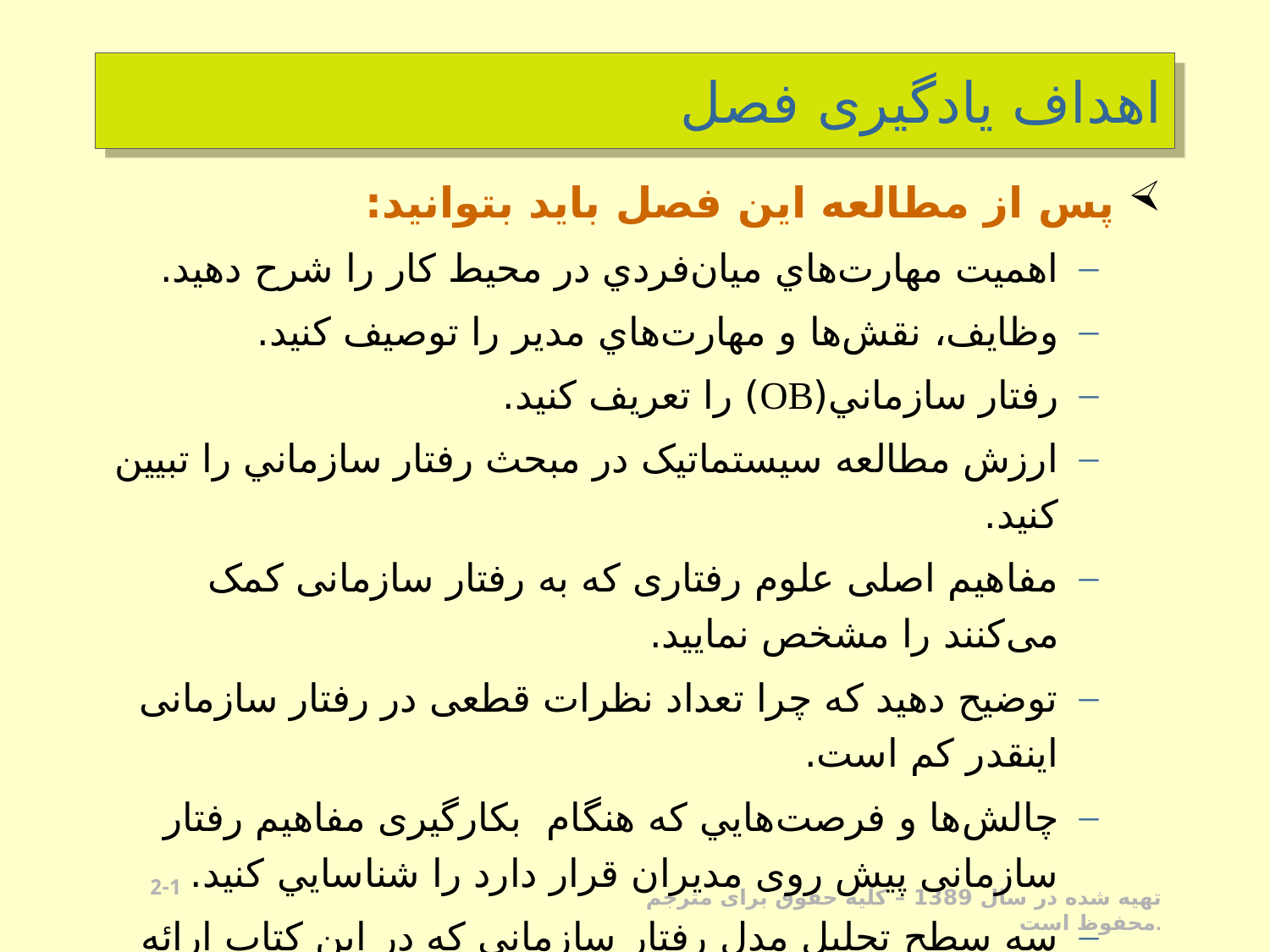

# اهداف یادگیری فصل
پس از مطالعه این فصل باید بتوانید:
اهميت مهارت‌هاي ميان‌فردي در محيط ‌كار را شرح دهید.
وظايف، نقش‌ها و مهارت‌هاي مدير را توصيف كنيد.
رفتار سازماني(OB) را تعریف كنيد.
ارزش مطالعه سیستماتیک در مبحث رفتار سازماني را تبیین کنید.
مفاهیم اصلی علوم رفتاری كه به رفتار سازمانی کمک می‌کنند را مشخص نمایید.
توضيح دهيد كه چرا تعداد نظرات قطعی در رفتار سازمانی اينقدر كم است.
چالش‌ها و فرصت‌هايي كه هنگام  بكارگیری مفاهيم رفتار سازمانی پیش روی مديران قرار دارد را شناسايي كنيد.
سه سطح تحليل مدل رفتار سازمانی كه در اين كتاب ارائه شده را با هم مقايسه كنيد.
1-2